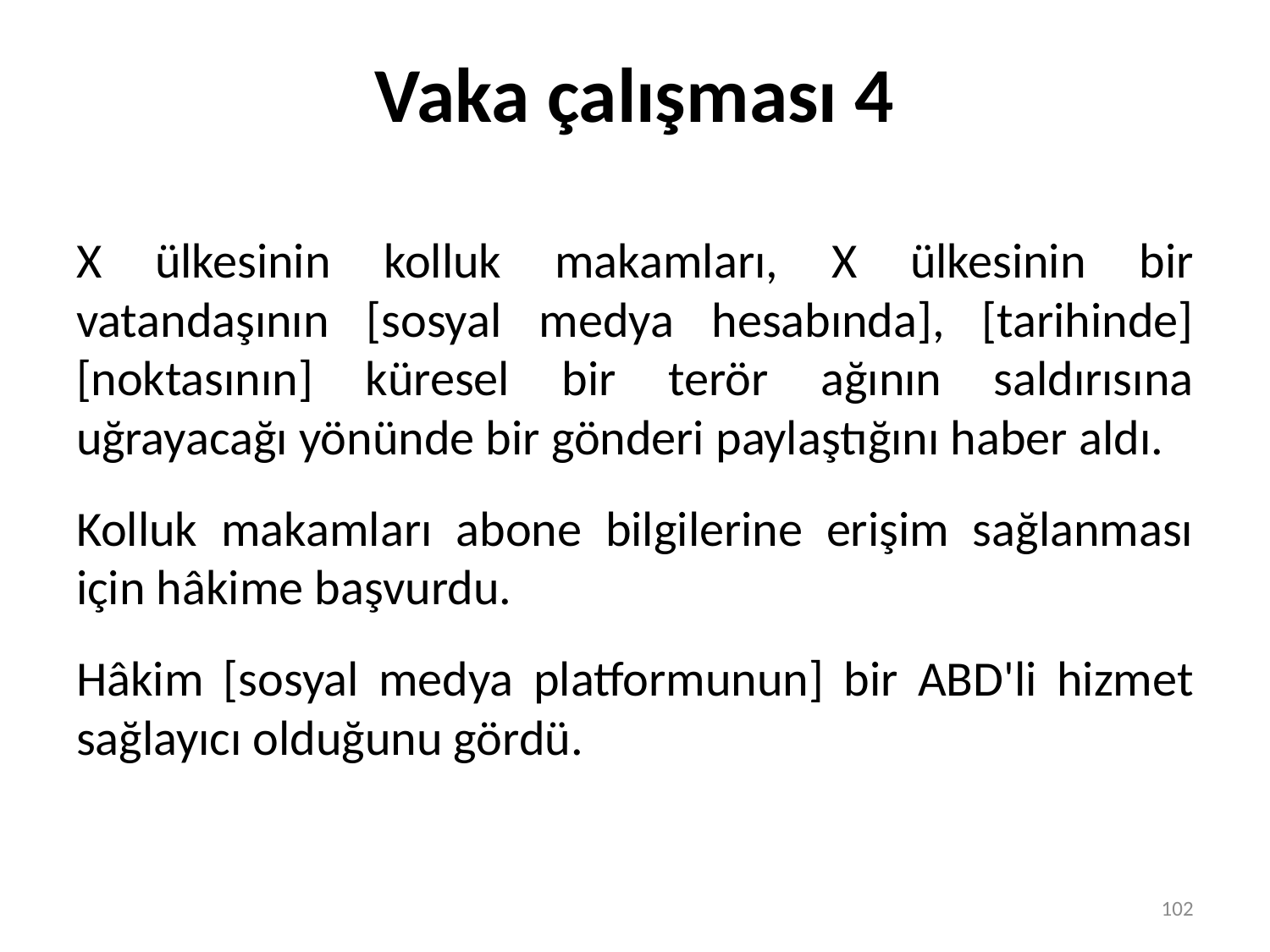

# Vaka çalışması 4
X ülkesinin kolluk makamları, X ülkesinin bir vatandaşının [sosyal medya hesabında], [tarihinde] [noktasının] küresel bir terör ağının saldırısına uğrayacağı yönünde bir gönderi paylaştığını haber aldı.
Kolluk makamları abone bilgilerine erişim sağlanması için hâkime başvurdu.
Hâkim [sosyal medya platformunun] bir ABD'li hizmet sağlayıcı olduğunu gördü.
102